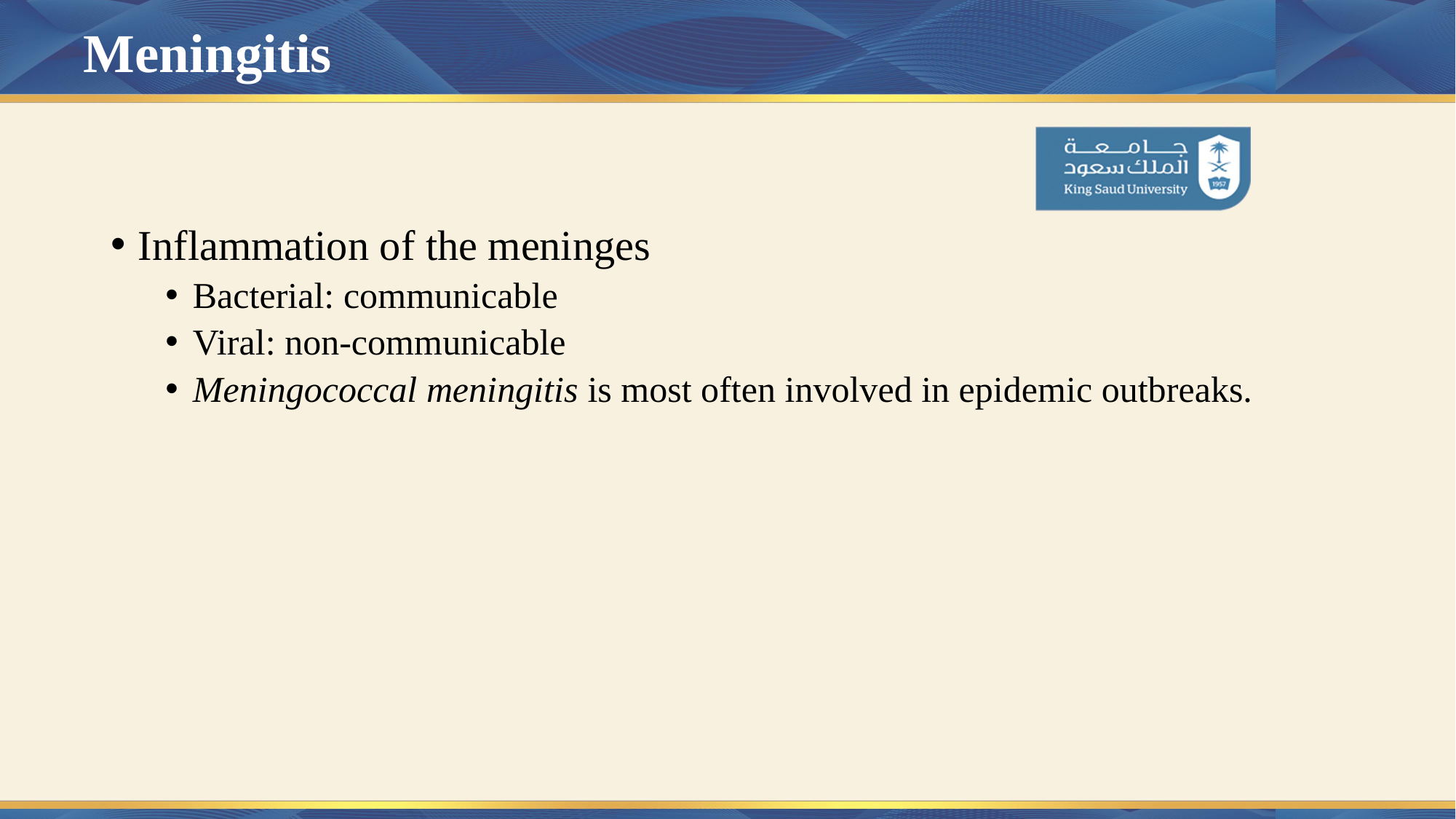

# Meningitis
Inflammation of the meninges
Bacterial: communicable
Viral: non-communicable
Meningococcal meningitis is most often involved in epidemic outbreaks.